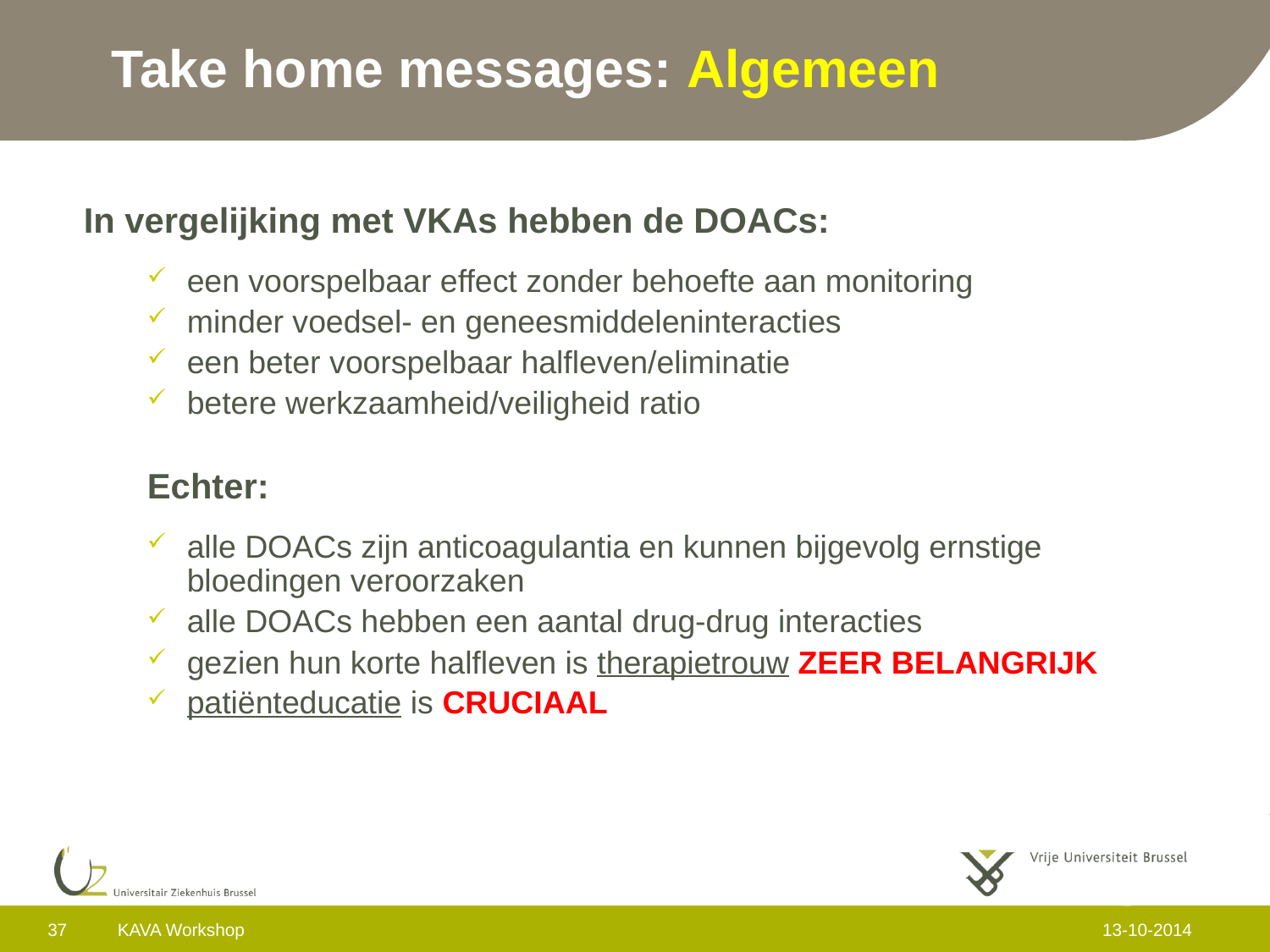

Take home messages: Algemeen
In vergelijking met VKAs hebben de DOACs:

een voorspelbaar effect zonder behoefte aan monitoring
minder voedsel- en geneesmiddeleninteracties
een beter voorspelbaar halfleven/eliminatie
betere werkzaamheid/veiligheid ratio

Echter:

alle DOACs zijn anticoagulantia en kunnen bijgevolg ernstige bloedingen veroorzaken
alle DOACs hebben een aantal drug-drug interacties
gezien hun korte halfleven is therapietrouw ZEER BELANGRIJK
patiënteducatie is CRUCIAAL

37
KAVA Workshop
13-10-2014